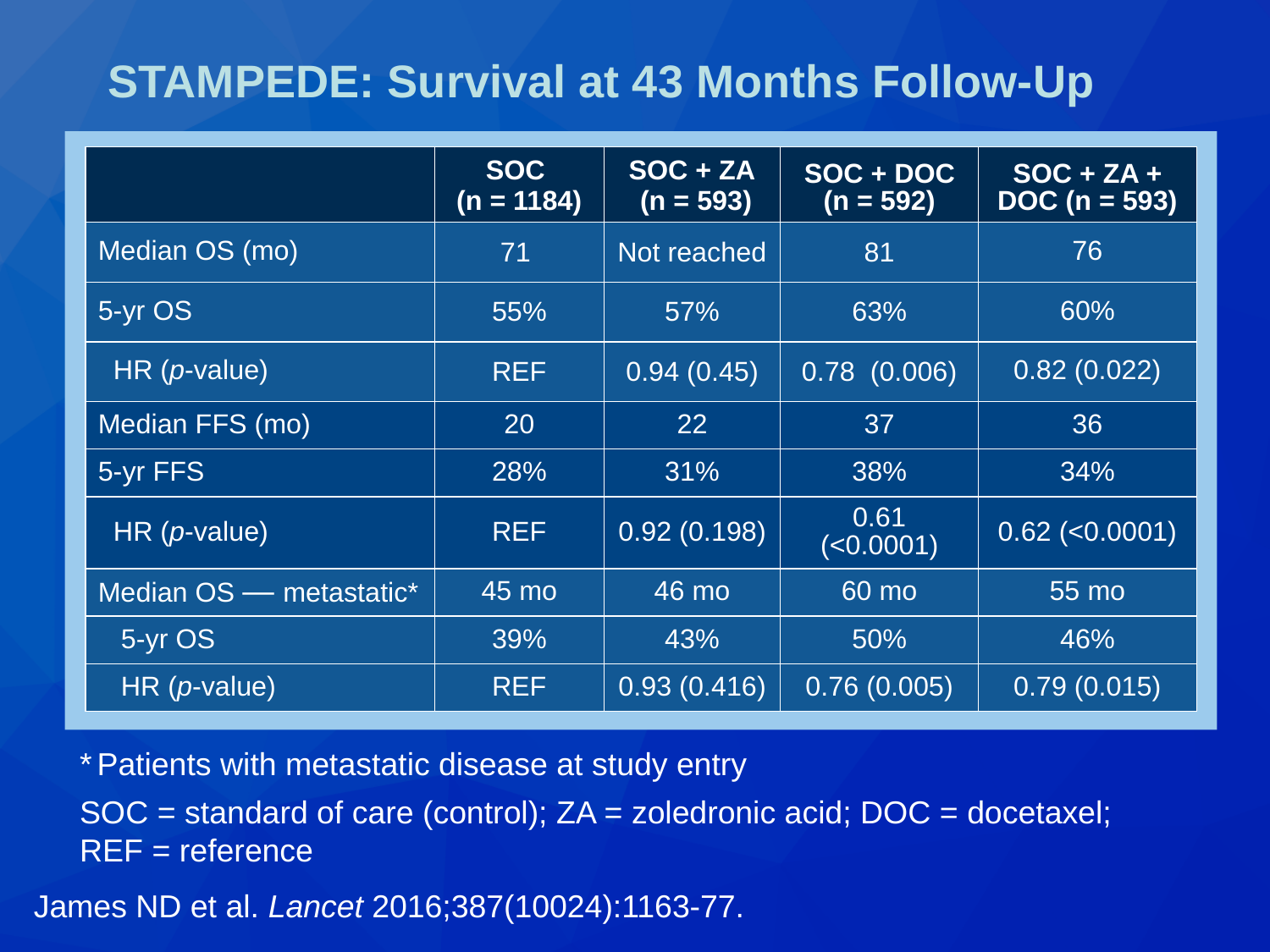

# STAMPEDE: Survival at 43 Months Follow-Up

|  | SOC (n = 1184) | SOC + ZA (n = 593) | SOC + DOC (n = 592) | SOC + ZA + DOC (n = 593) |
| --- | --- | --- | --- | --- |
| Median OS (mo) | 71 | Not reached | 81 | 76 |
| 5-yr OS | 55% | 57% | 63% | 60% |
| HR (p-value) | REF | 0.94 (0.45) | 0.78 (0.006) | 0.82 (0.022) |
| Median FFS (mo) | 20 | 22 | 37 | 36 |
| 5-yr FFS | 28% | 31% | 38% | 34% |
| HR (p-value) | REF | 0.92 (0.198) | 0.61 (<0.0001) | 0.62 (<0.0001) |
| Median OS — metastatic\* | 45 mo | 46 mo | 60 mo | 55 mo |
| 5-yr OS | 39% | 43% | 50% | 46% |
| HR (p-value) | REF | 0.93 (0.416) | 0.76 (0.005) | 0.79 (0.015) |
* Patients with metastatic disease at study entry
SOC = standard of care (control); ZA = zoledronic acid; DOC = docetaxel; REF = reference
James ND et al. Lancet 2016;387(10024):1163-77.